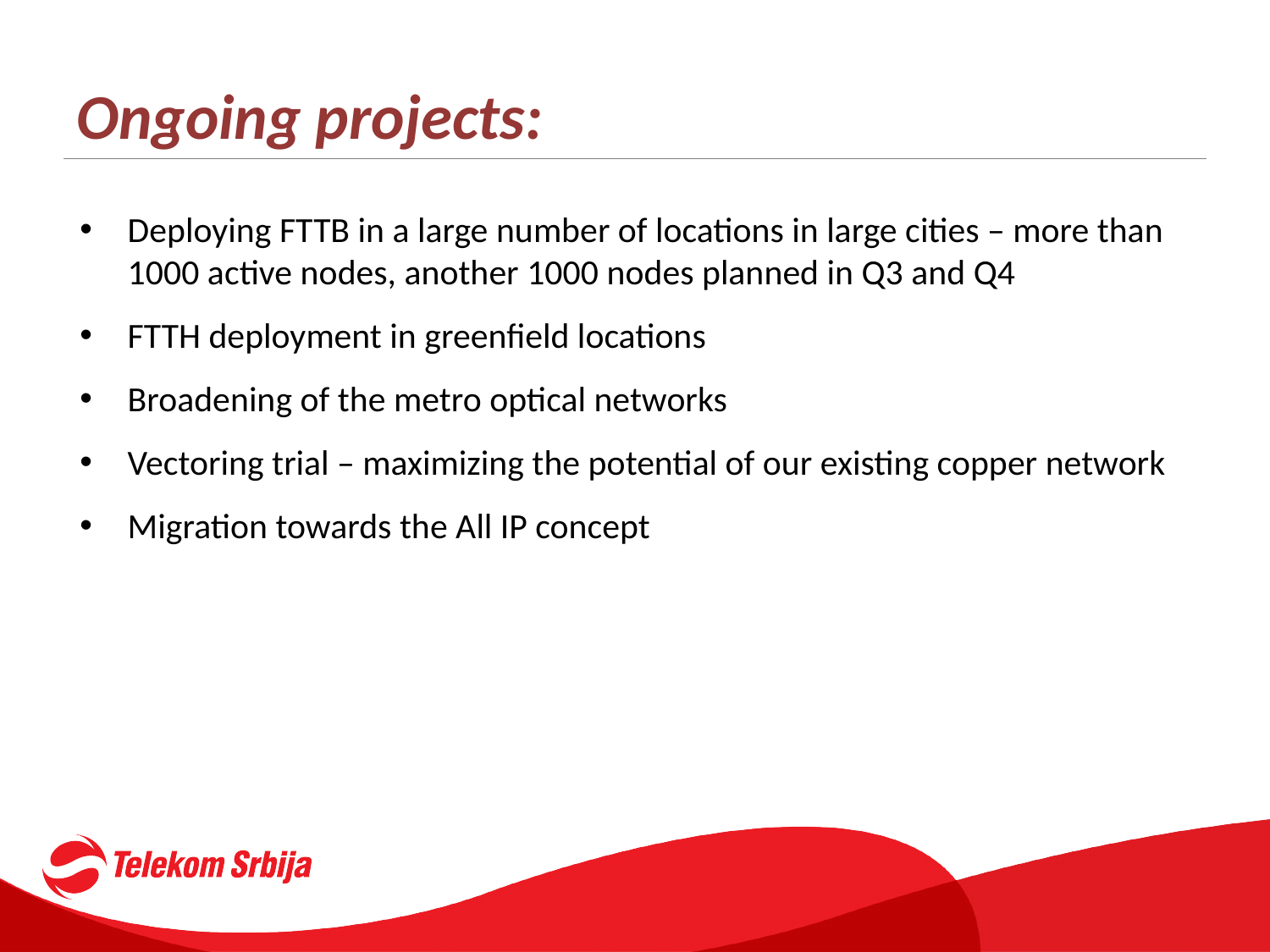

# Ongoing projects:
Deploying FTTB in a large number of locations in large cities – more than 1000 active nodes, another 1000 nodes planned in Q3 and Q4
FTTH deployment in greenfield locations
Broadening of the metro optical networks
Vectoring trial – maximizing the potential of our existing copper network
Migration towards the All IP concept